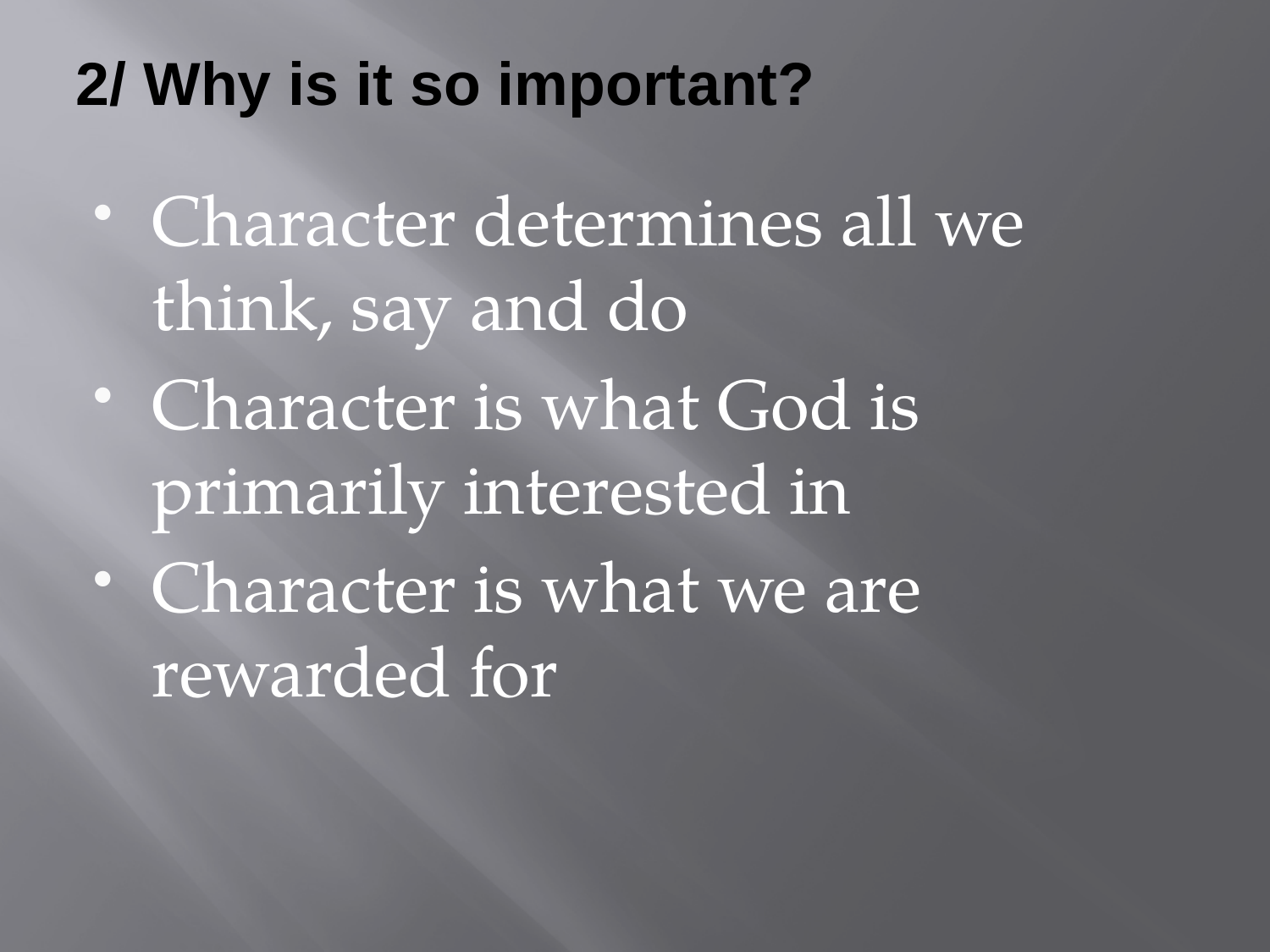

# 2/ Why is it so important?
Character determines all we think, say and do
Character is what God is primarily interested in
Character is what we are rewarded for